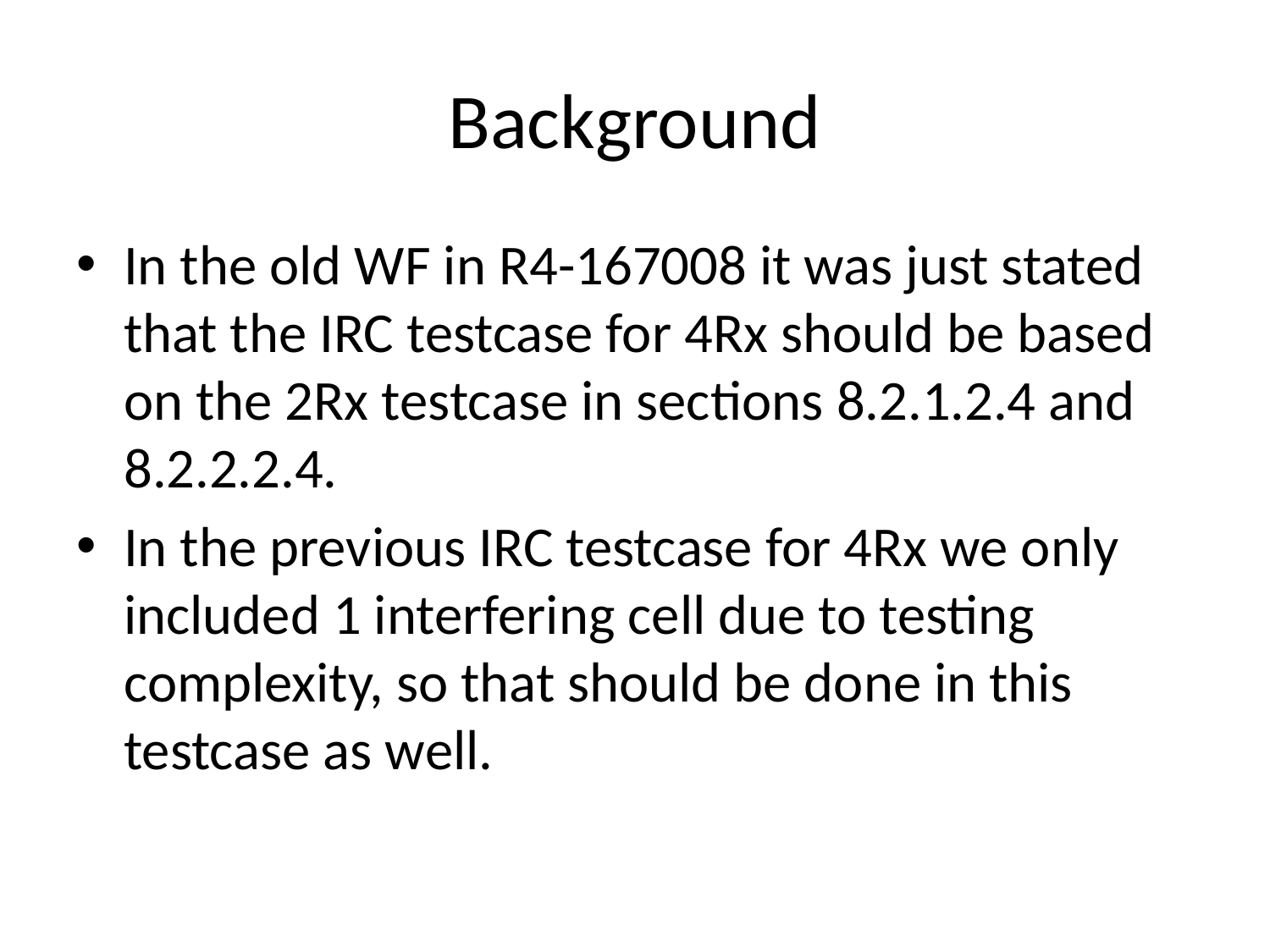

# Background
In the old WF in R4-167008 it was just stated that the IRC testcase for 4Rx should be based on the 2Rx testcase in sections 8.2.1.2.4 and 8.2.2.2.4.
In the previous IRC testcase for 4Rx we only included 1 interfering cell due to testing complexity, so that should be done in this testcase as well.